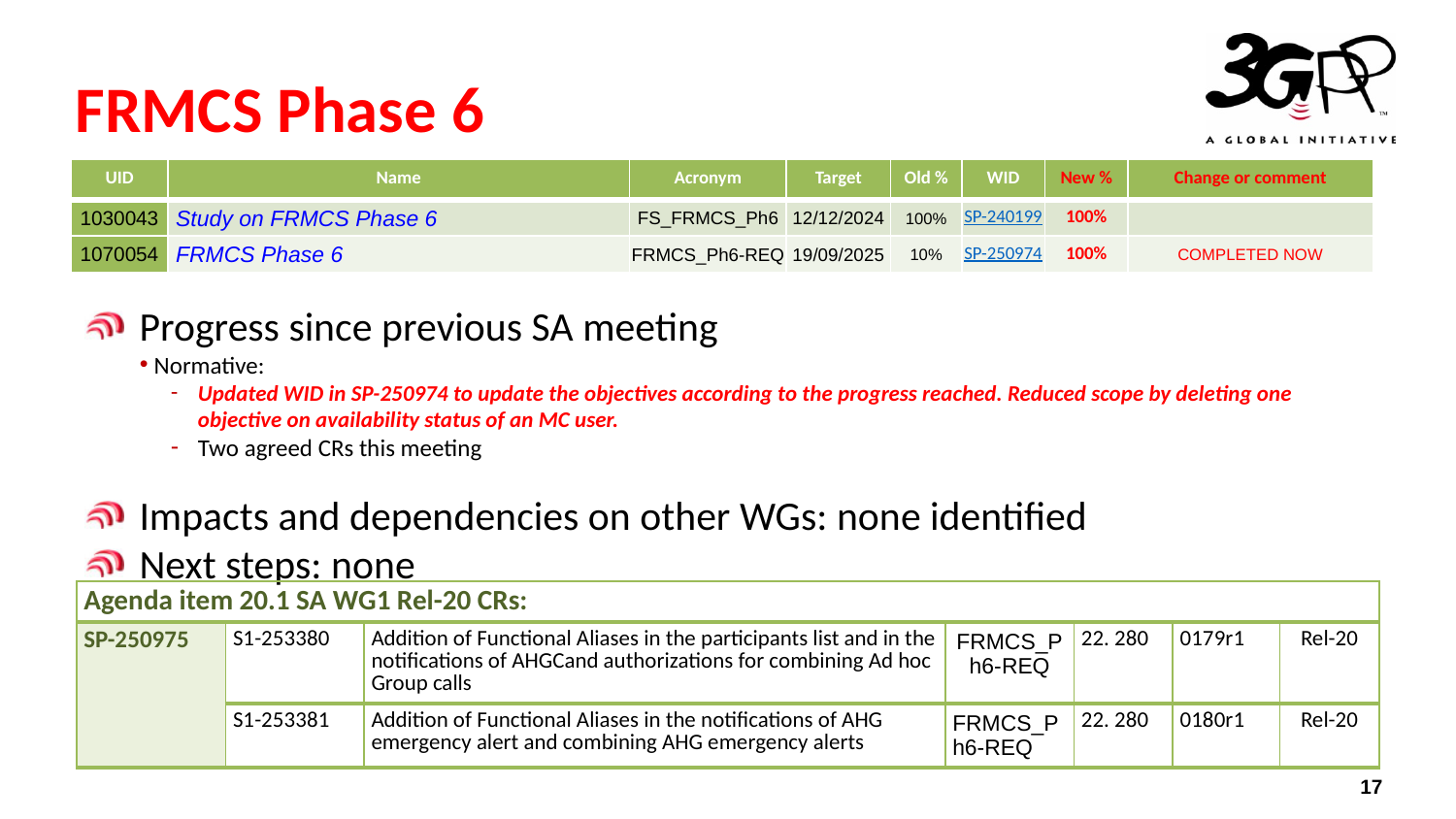

# FRMCS Phase 6
| UID | Name | Acronym | Target | Old % | WID | New % | Change or comment |
| --- | --- | --- | --- | --- | --- | --- | --- |
| 1030043 | Study on FRMCS Phase 6 | FS\_FRMCS\_Ph6 | 12/12/2024 | 100% | SP-240199 | 100% |  |
| 1070054 | FRMCS Phase 6 | FRMCS\_Ph6-REQ | 19/09/2025 | 10% | SP-250974 | 100% | COMPLETED NOW |
Progress since previous SA meeting
 Normative:
Updated WID in SP-250974 to update the objectives according to the progress reached. Reduced scope by deleting one objective on availability status of an MC user.
Two agreed CRs this meeting

Impacts and dependencies on other WGs: none identified
Next steps: none
| Agenda item 20.1 SA WG1 Rel-20 CRs: |  |  |  |  |  |  |
| --- | --- | --- | --- | --- | --- | --- |
| SP-250975 | S1-253380 | Addition of Functional Aliases in the participants list and in the notifications of AHGCand authorizations for combining Ad hoc Group calls | FRMCS\_Ph6-REQ | 22. 280 | 0179r1 | Rel-20 |
|  | S1-253381 | Addition of Functional Aliases in the notifications of AHG emergency alert and combining AHG emergency alerts | FRMCS\_Ph6-REQ | 22. 280 | 0180r1 | Rel-20 |